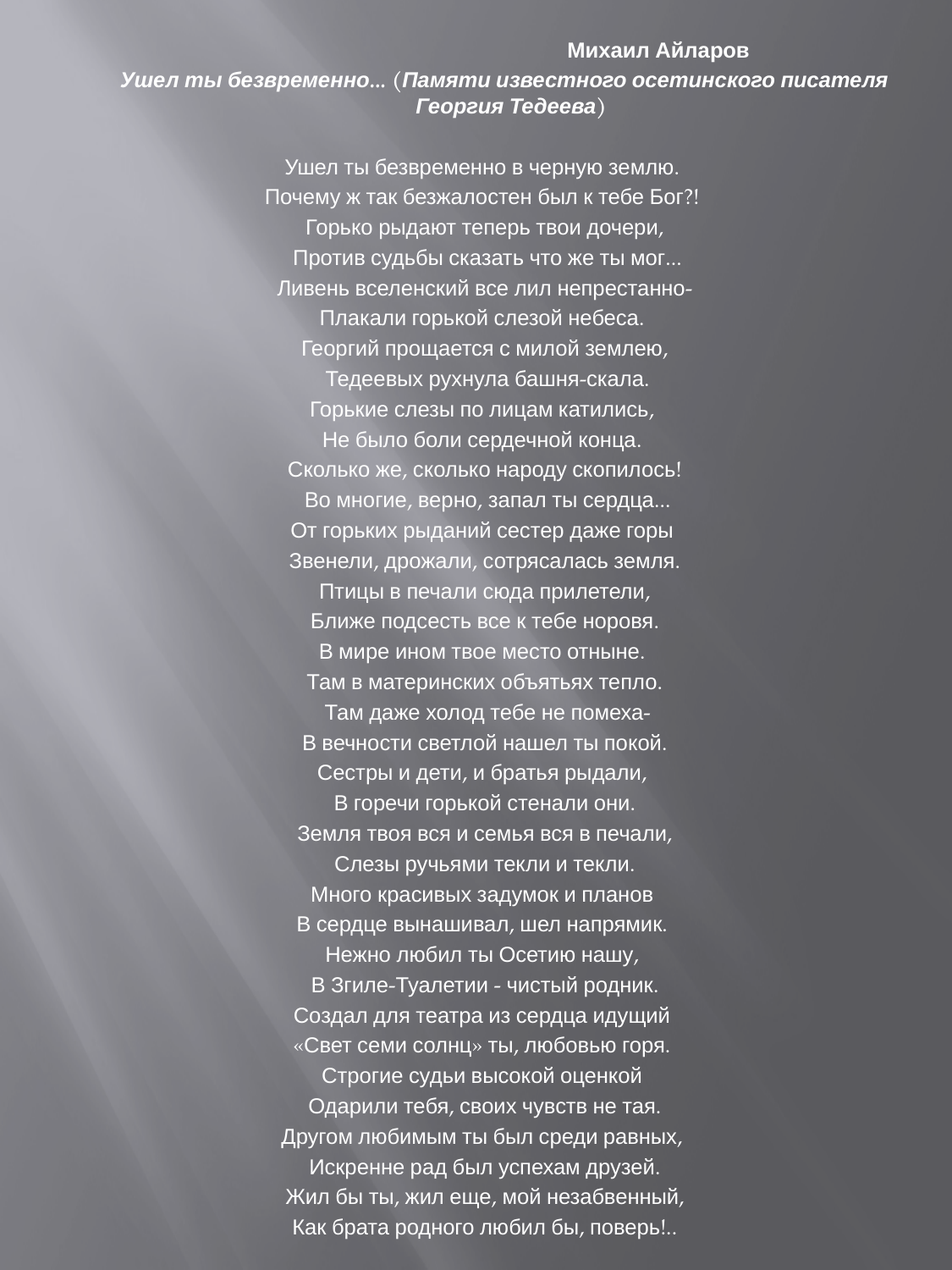

Михаил Айларов
       Ушел ты безвременно... (Памяти известного осетинского писателя Георгия Тедеева)

Ушел ты безвременно в черную землю.
Почему ж так безжалостен был к тебе Бог?!
Горько рыдают теперь твои дочери,
 Против судьбы сказать что же ты мог...
Ливень вселенский все лил непрестанно-
Плакали горькой слезой небеса.
Георгий прощается с милой землею,
 Тедеевых рухнула башня-скала.
Горькие слезы по лицам катились,
Не было боли сердечной конца.
Сколько же, сколько народу скопилось!
 Во многие, верно, запал ты сердца...
От горьких рыданий сестер даже горы
Звенели, дрожали, сотрясалась земля.
 Птицы в печали сюда прилетели,
Ближе подсесть все к тебе норовя.
В мире ином твое место отныне.
Там в материнских объятьях тепло.
 Там даже холод тебе не помеха-
В вечности светлой нашел ты покой.
Сестры и дети, и братья рыдали,
В горечи горькой стенали они.
 Земля твоя вся и семья вся в печали,
Слезы ручьями текли и текли.
Много красивых задумок и планов
В сердце вынашивал, шел напрямик.
Нежно любил ты Осетию нашу,
В Згиле-Туалетии - чистый родник.
Создал для театра из сердца идущий
«Свет семи солнц» ты, любовью горя.
Строгие судьи высокой оценкой
Одарили тебя, своих чувств не тая.
Другом любимым ты был среди равных,
Искренне рад был успехам друзей.
 Жил бы ты, жил еще, мой незабвенный,
Как брата родного любил бы, поверь!..

   Перевод А. Халлаевой.